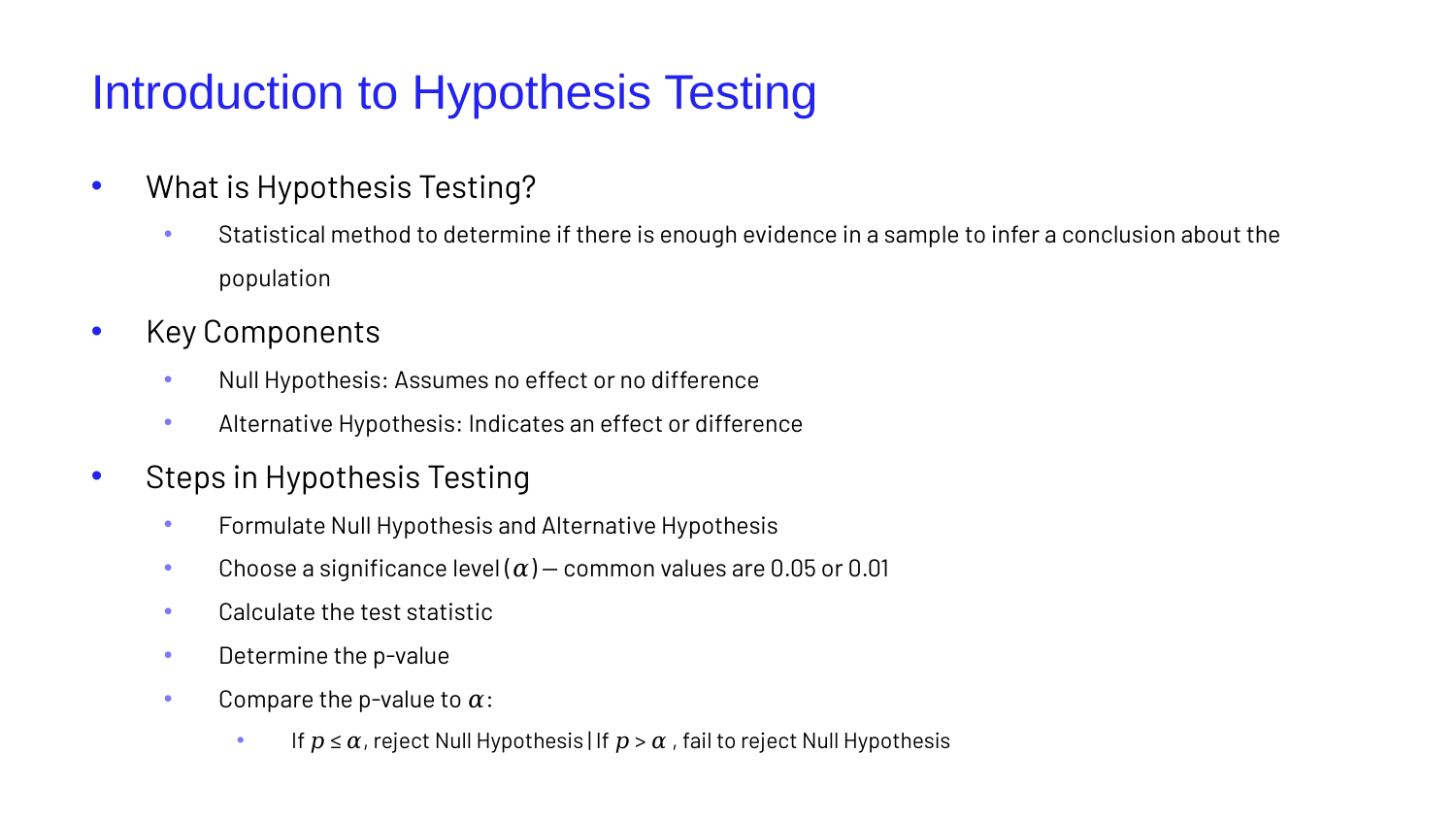

Introduction to Hypothesis Testing
What is Hypothesis Testing?
Statistical method to determine if there is enough evidence in a sample to infer a conclusion about the population
Key Components
Null Hypothesis: Assumes no effect or no difference
Alternative Hypothesis: Indicates an effect or difference
Steps in Hypothesis Testing
Formulate Null Hypothesis and Alternative Hypothesis
Choose a significance level (𝛼) — common values are 0.05 or 0.01
Calculate the test statistic
Determine the p-value
Compare the p-value to 𝛼:
If 𝑝 ≤ 𝛼, reject Null Hypothesis | If 𝑝 > 𝛼 , fail to reject Null Hypothesis